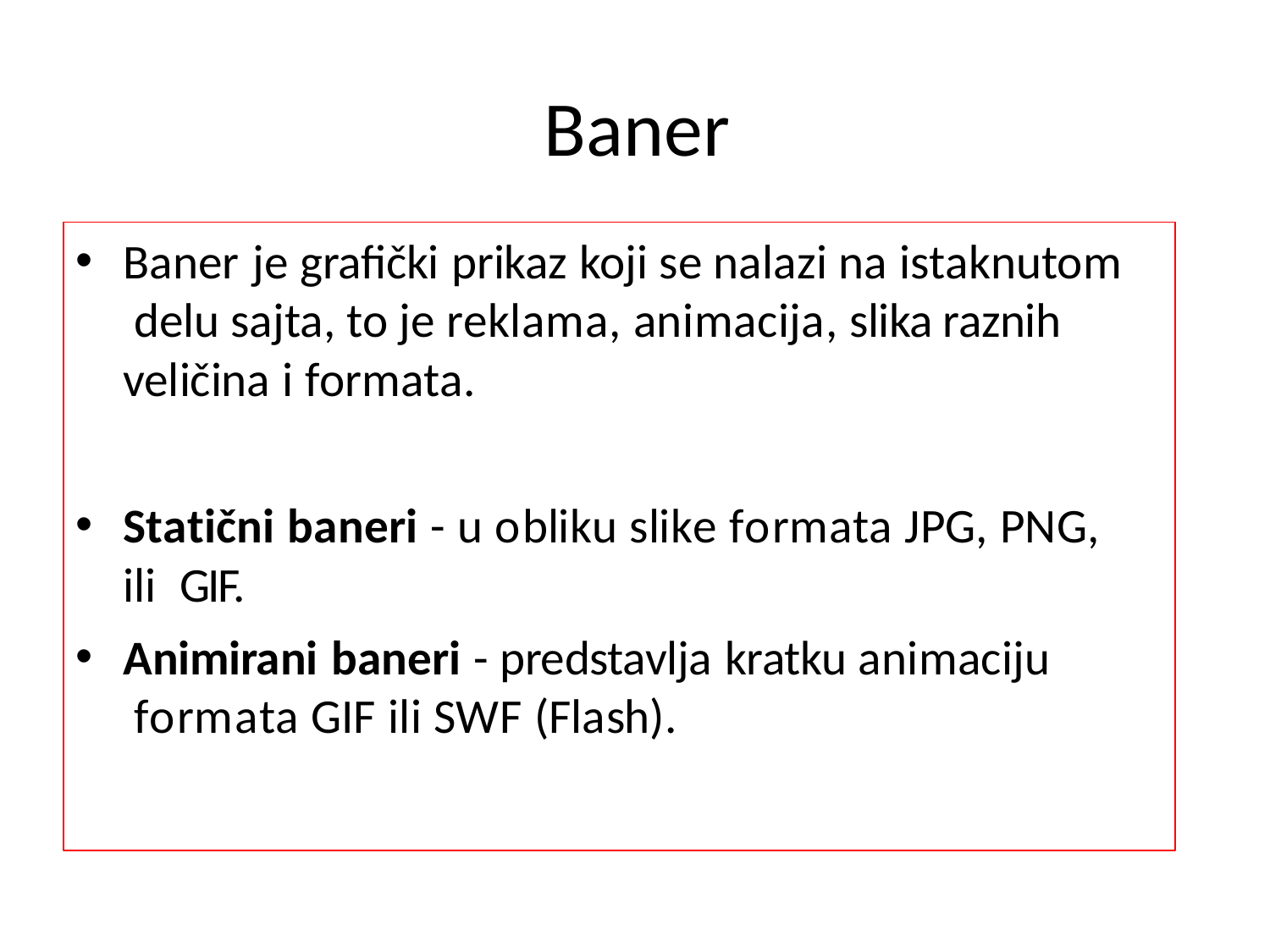

# Baner

Baner je grafički prikaz koji se nalazi na istaknutom  delu sajta, to je reklama, animacija, slika raznih  veličina i formata.

Statični baneri - u obliku slike formata JPG, PNG, ili  GIF.
Animirani baneri - predstavlja kratku animaciju  formata GIF ili SWF (Flash).